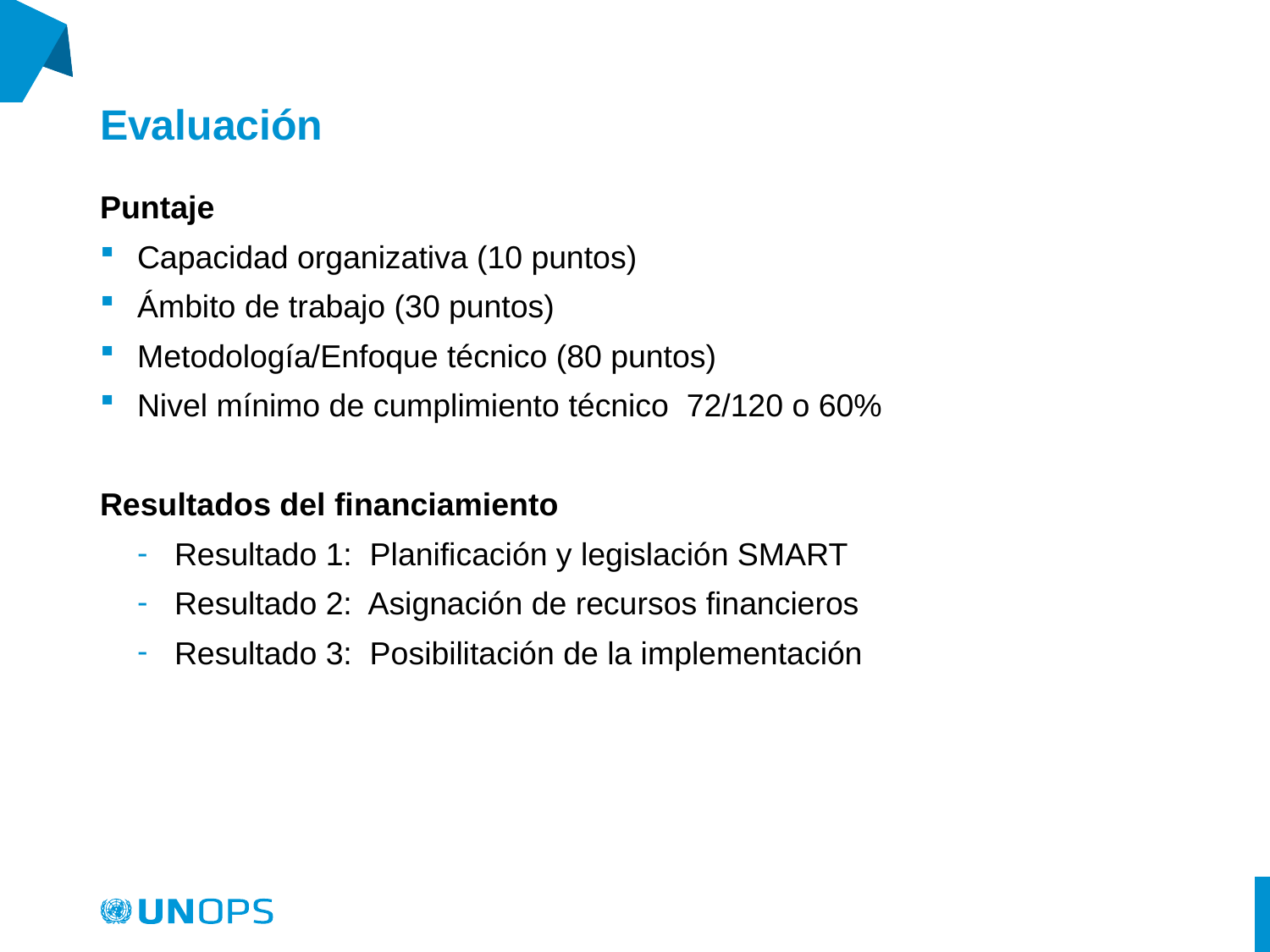

# Evaluación
Puntaje
Capacidad organizativa (10 puntos)
Ámbito de trabajo (30 puntos)
Metodología/Enfoque técnico (80 puntos)
Nivel mínimo de cumplimiento técnico  72/120 o 60%

Resultados del financiamiento
Resultado 1:  Planificación y legislación SMART
Resultado 2:  Asignación de recursos financieros
Resultado 3:  Posibilitación de la implementación